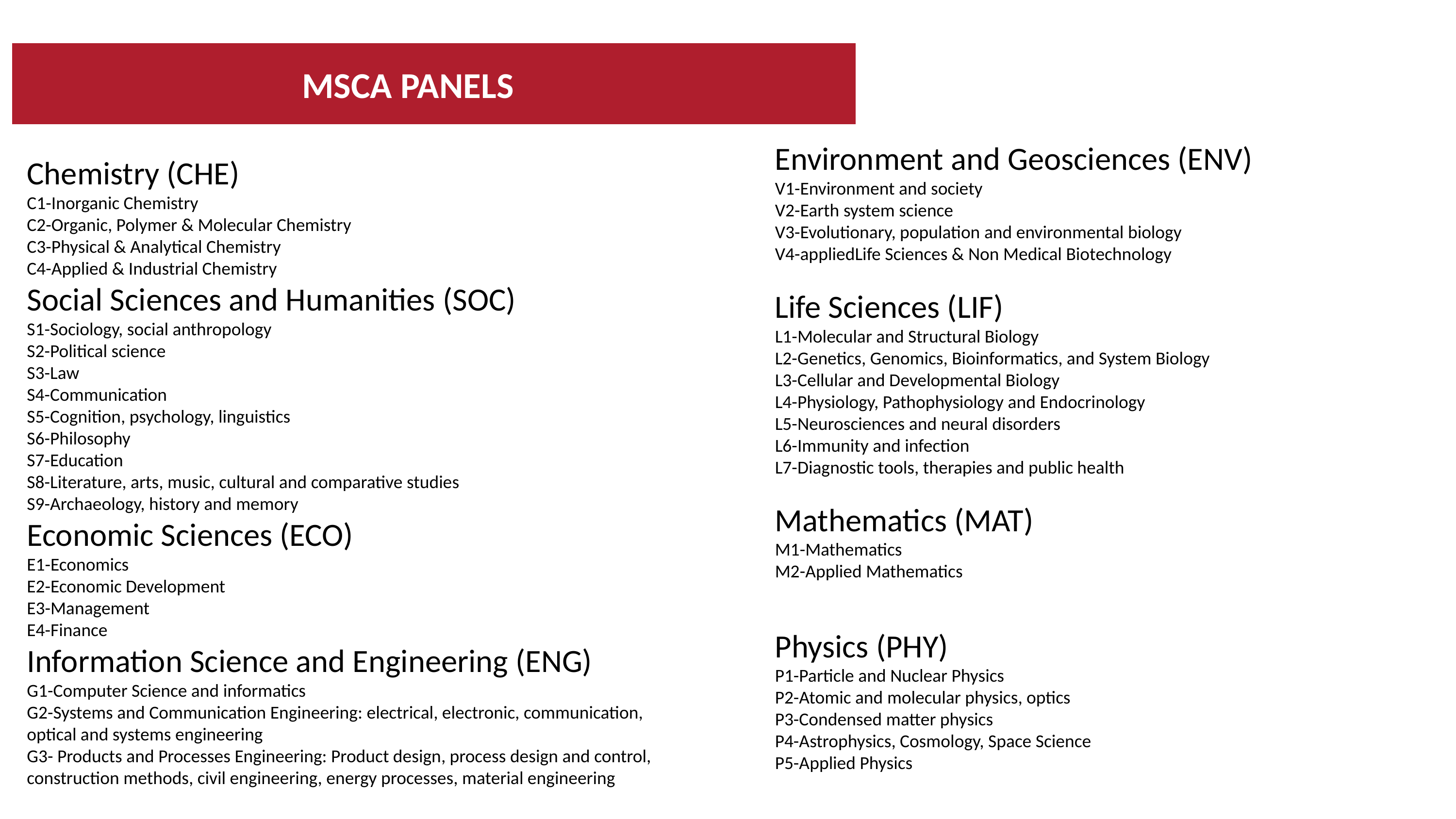

# MSCA PANELS

Environment and Geosciences (ENV)
V1-Environment and society
V2-Earth system science
V3-Evolutionary, population and environmental biology
V4-appliedLife Sciences & Non Medical Biotechnology

Life Sciences (LIF)
L1-Molecular and Structural Biology
L2-Genetics, Genomics, Bioinformatics, and System Biology
L3-Cellular and Developmental Biology
L4-Physiology, Pathophysiology and Endocrinology
L5-Neurosciences and neural disorders
L6-Immunity and infection
L7-Diagnostic tools, therapies and public health

Mathematics (MAT)
M1-Mathematics
M2-Applied Mathematics

Physics (PHY)
P1-Particle and Nuclear Physics
P2-Atomic and molecular physics, optics
P3-Condensed matter physics
P4-Astrophysics, Cosmology, Space Science
P5-Applied Physics

Chemistry (CHE)
C1-Inorganic Chemistry
C2-Organic, Polymer & Molecular Chemistry
C3-Physical & Analytical Chemistry
C4-Applied & Industrial Chemistry
Social Sciences and Humanities (SOC)
S1-Sociology, social anthropology
S2-Political science
S3-Law
S4-Communication
S5-Cognition, psychology, linguistics
S6-Philosophy
S7-Education
S8-Literature, arts, music, cultural and comparative studies
S9-Archaeology, history and memory
Economic Sciences (ECO)
E1-Economics
E2-Economic Development
E3-Management
E4-Finance
Information Science and Engineering (ENG)
G1-Computer Science and informatics
G2-Systems and Communication Engineering: electrical, electronic, communication, optical and systems engineering
G3- Products and Processes Engineering: Product design, process design and control, construction methods, civil engineering, energy processes, material engineering
Εκδήλωση για το ERC 05 Σεπτεμβρίου 2024